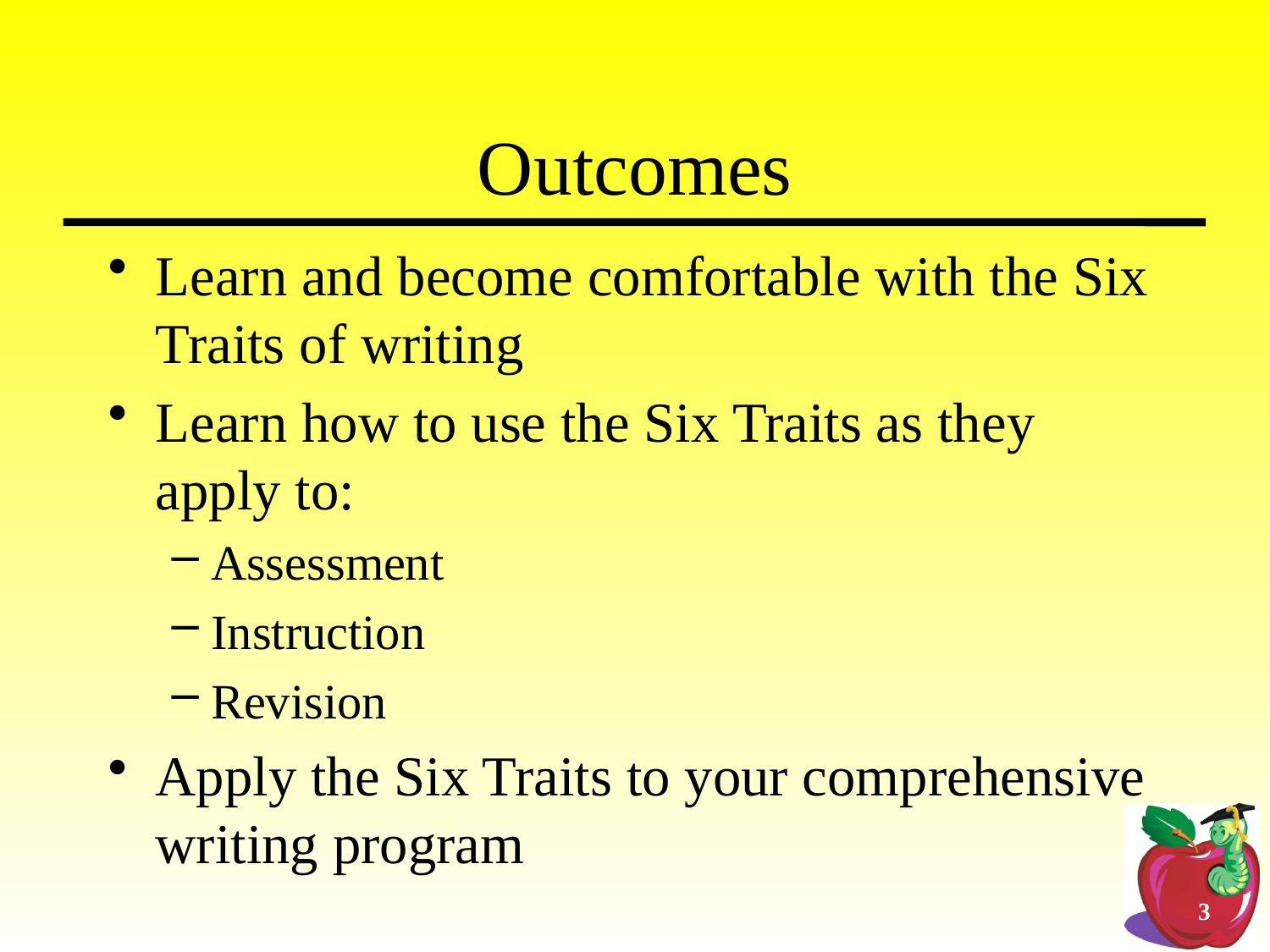

Outcomes
Learn and become comfortable with the Six Traits of writing
Learn how to use the Six Traits as they apply to:
Assessment
Instruction
Revision
Apply the Six Traits to your comprehensive writing program
3